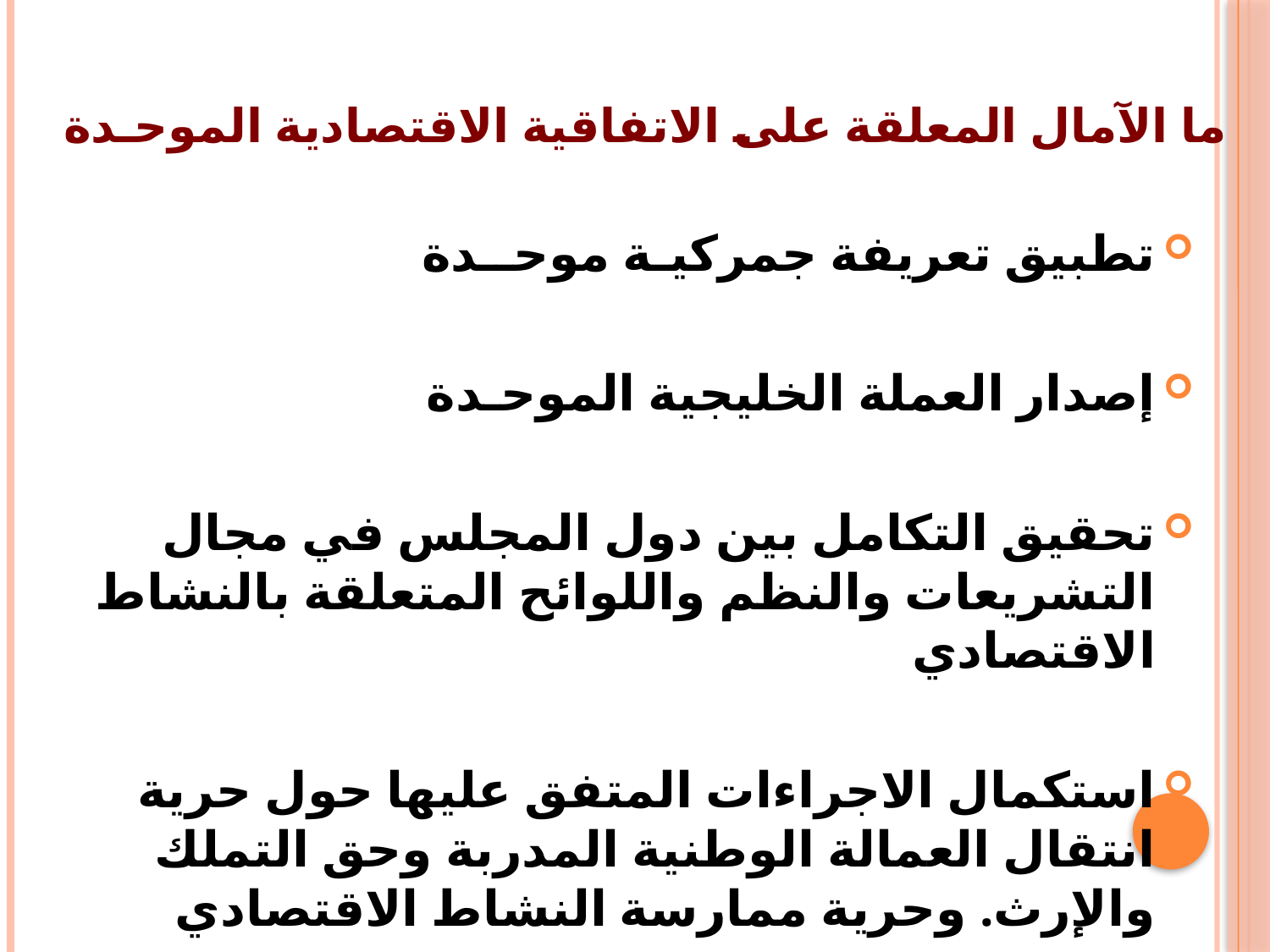

# ما الآمال المعلقة على الاتفاقية الاقتصادية الموحـدة
تطبيق تعريفة جمركيـة موحــدة

إصدار العملة الخليجية الموحـدة

تحقيق التكامل بين دول المجلس في مجال التشريعات والنظم واللوائح المتعلقة بالنشاط الاقتصادي

استكمال الاجراءات المتفق عليها حول حرية انتقال العمالة الوطنية المدربة وحق التملك والإرث. وحرية ممارسة النشاط الاقتصادي